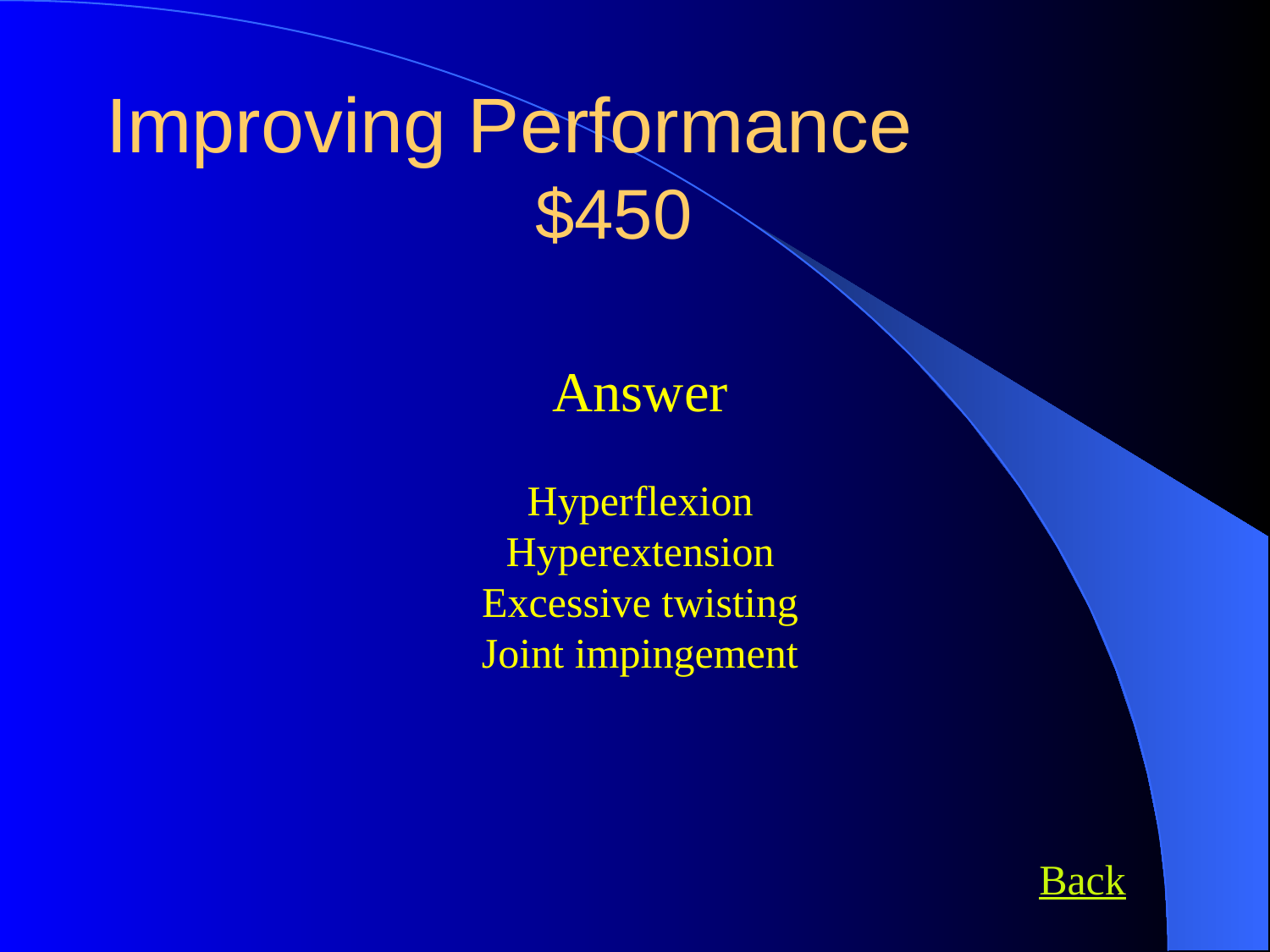

Improving Performance 		$450
Answer

Hyperflexion
Hyperextension
Excessive twisting
Joint impingement

Back